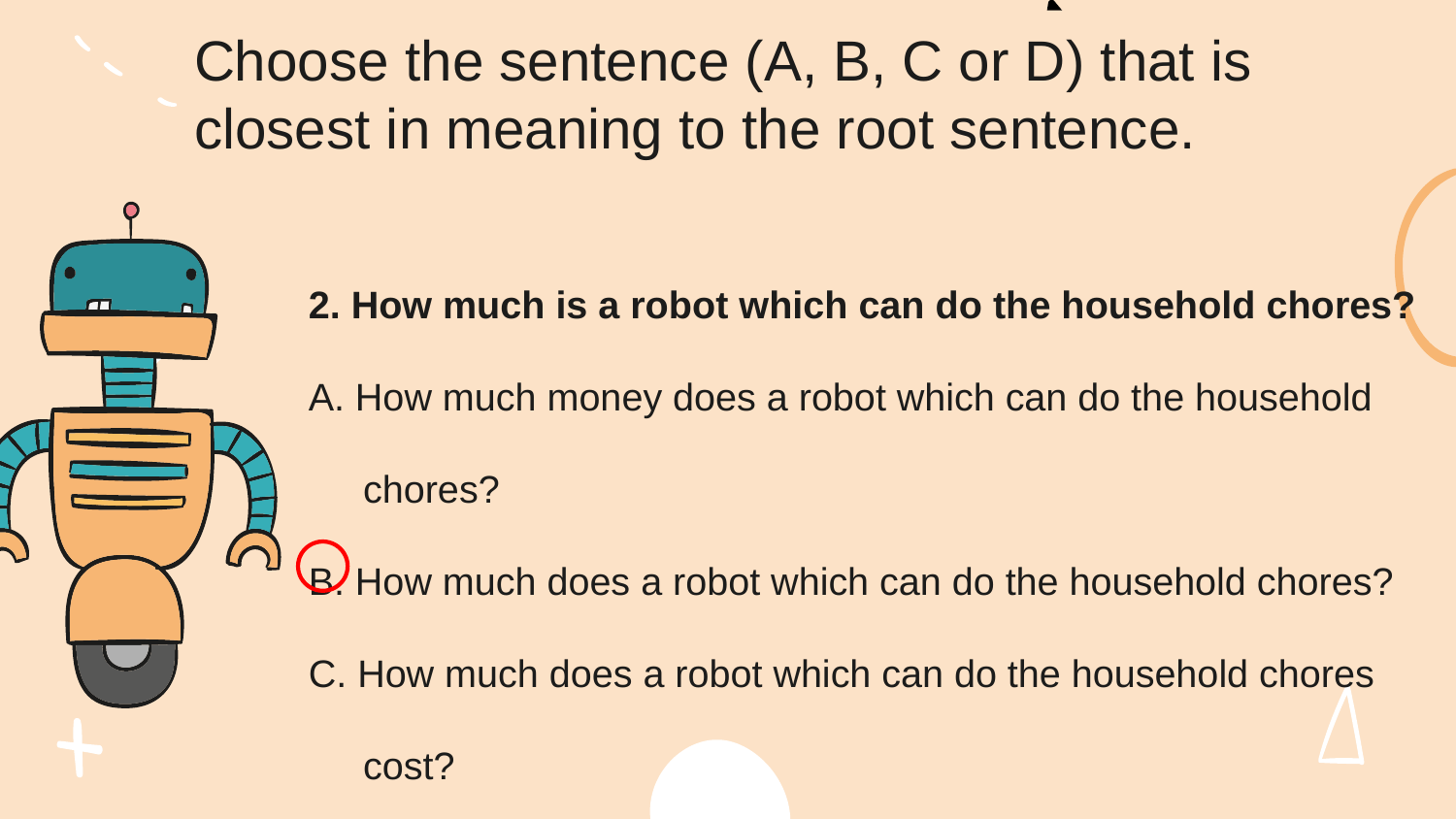

# Choose the sentence (A, B, C or D) that is closest in meaning to the root sentence.

2. How much is a robot which can do the household chores?
A. How much money does a robot which can do the household chores?
B. How much does a robot which can do the household chores?
C. How much does a robot which can do the household chores cost?
D. How much money is a robot which can do the household chores cost?